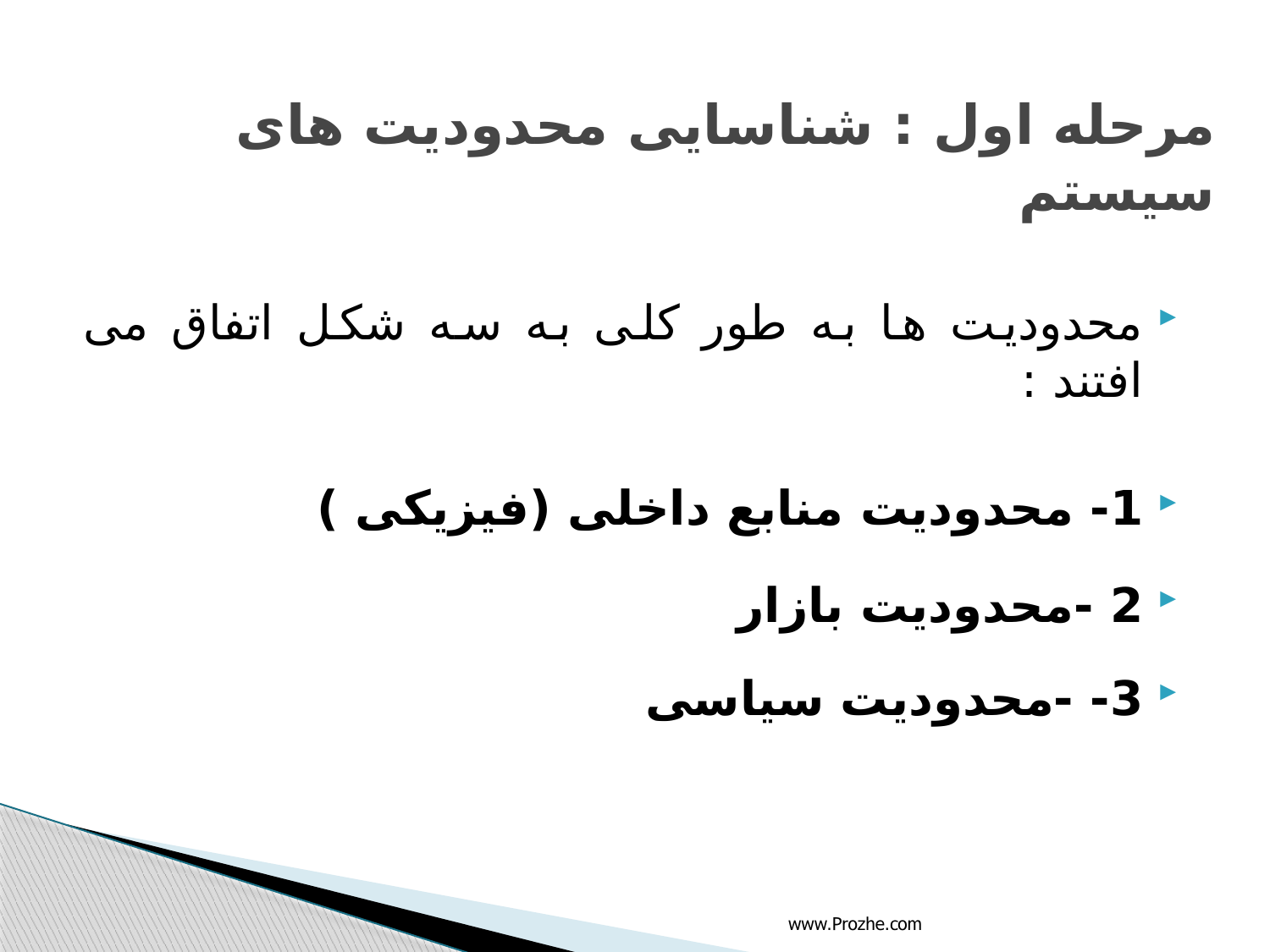

# مرحله اول : شناسایی محدودیت های سیستم
محدودیت ها به طور کلی به سه شکل اتفاق می افتند :

1- محدودیت منابع داخلی (فیزیکی )

2 -محدودیت بازار

3- -محدودیت سیاسی
www.Prozhe.com